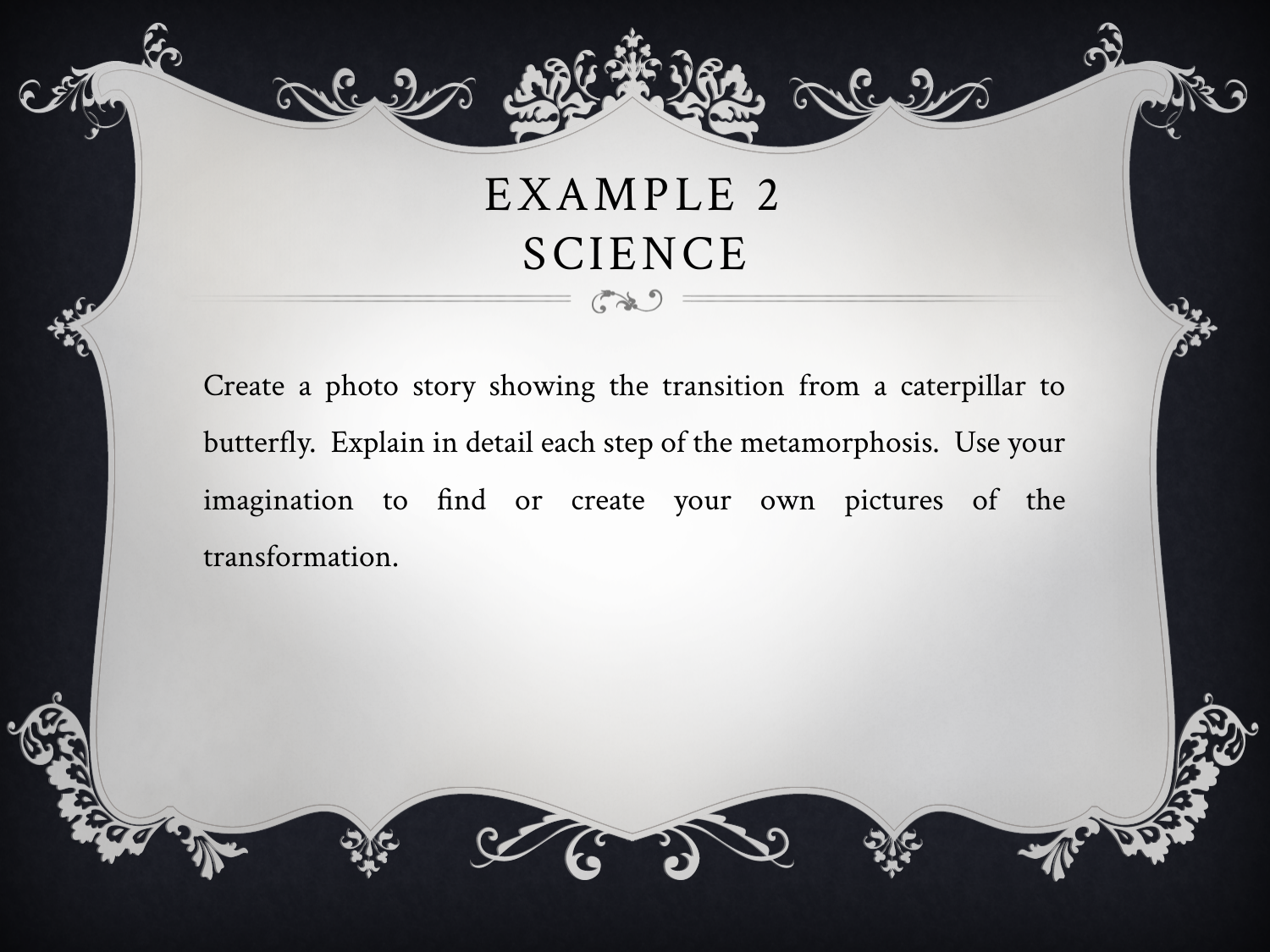

# Example 2 Science
Create a photo story showing the transition from a caterpillar to butterfly.  Explain in detail each step of the metamorphosis.  Use your imagination to find or create your own pictures of the transformation.